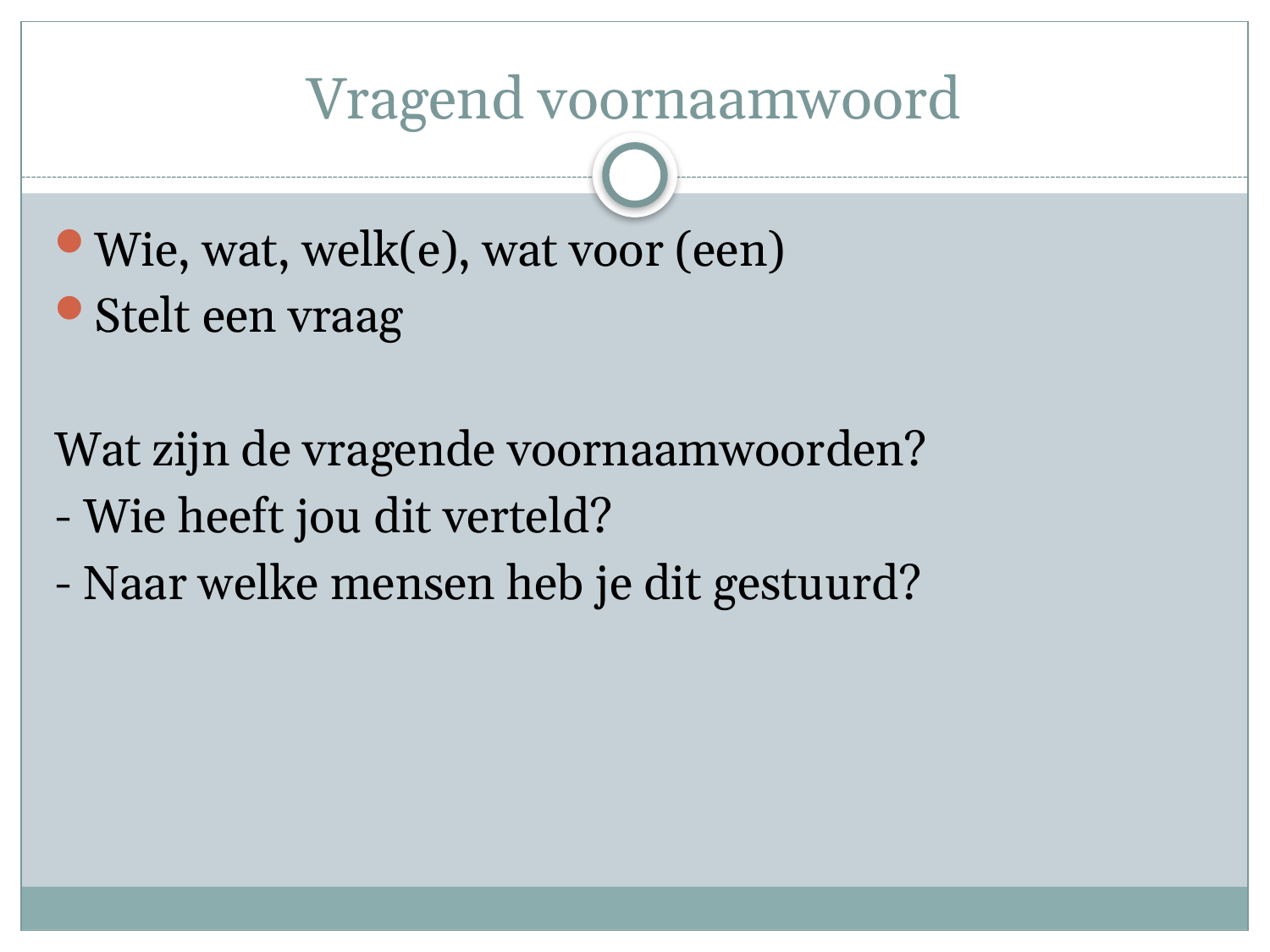

# Vragend voornaamwoord
Wie, wat, welk(e), wat voor (een)
Stelt een vraag

Wat zijn de vragende voornaamwoorden?
- Wie heeft jou dit verteld?
- Naar welke mensen heb je dit gestuurd?